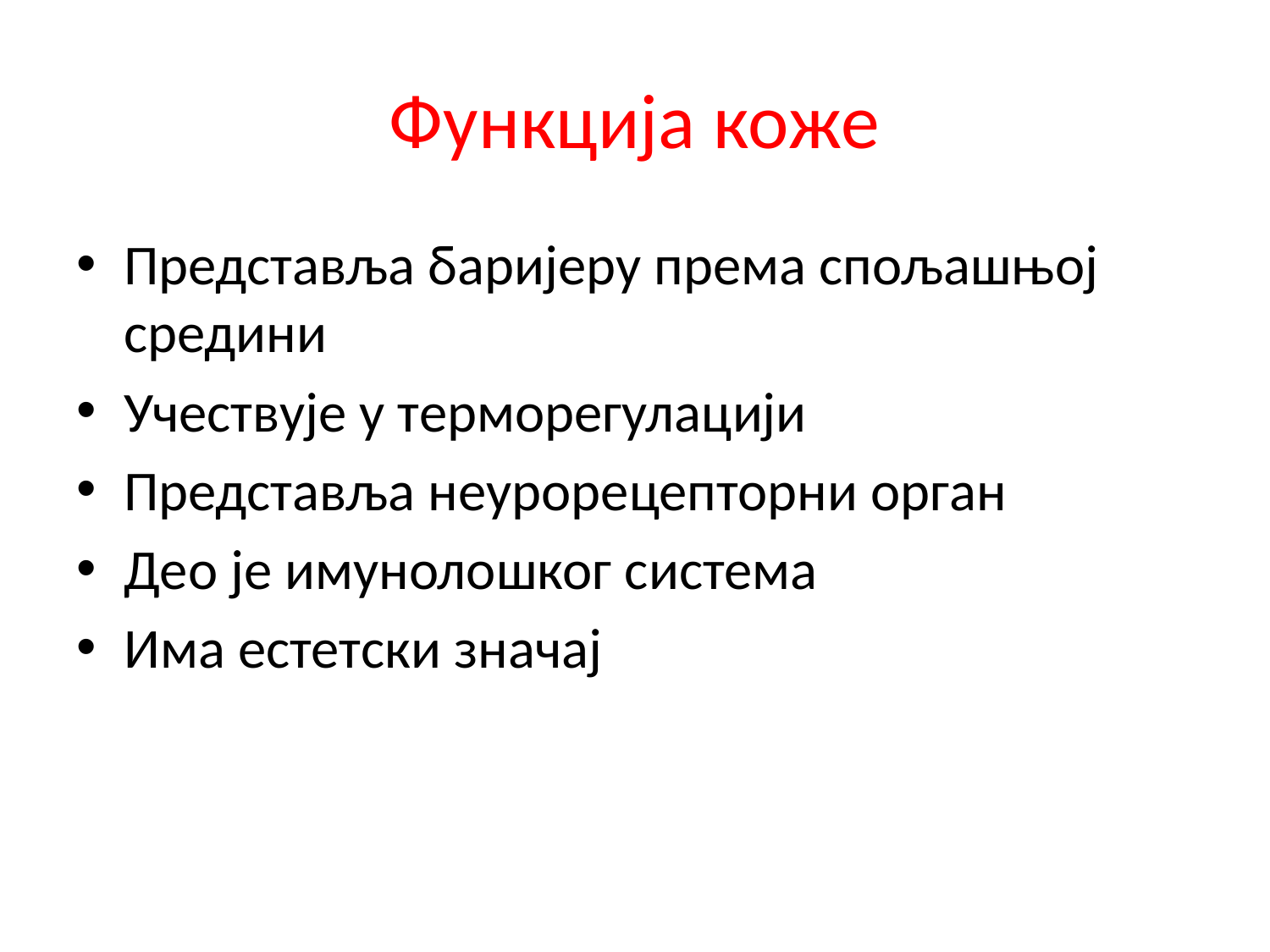

# Функција коже
Представља баријеру према спољашњој средини
Учествује у терморегулацији
Представља неурорецепторни орган
Део је имунолошког система
Има естетски значај